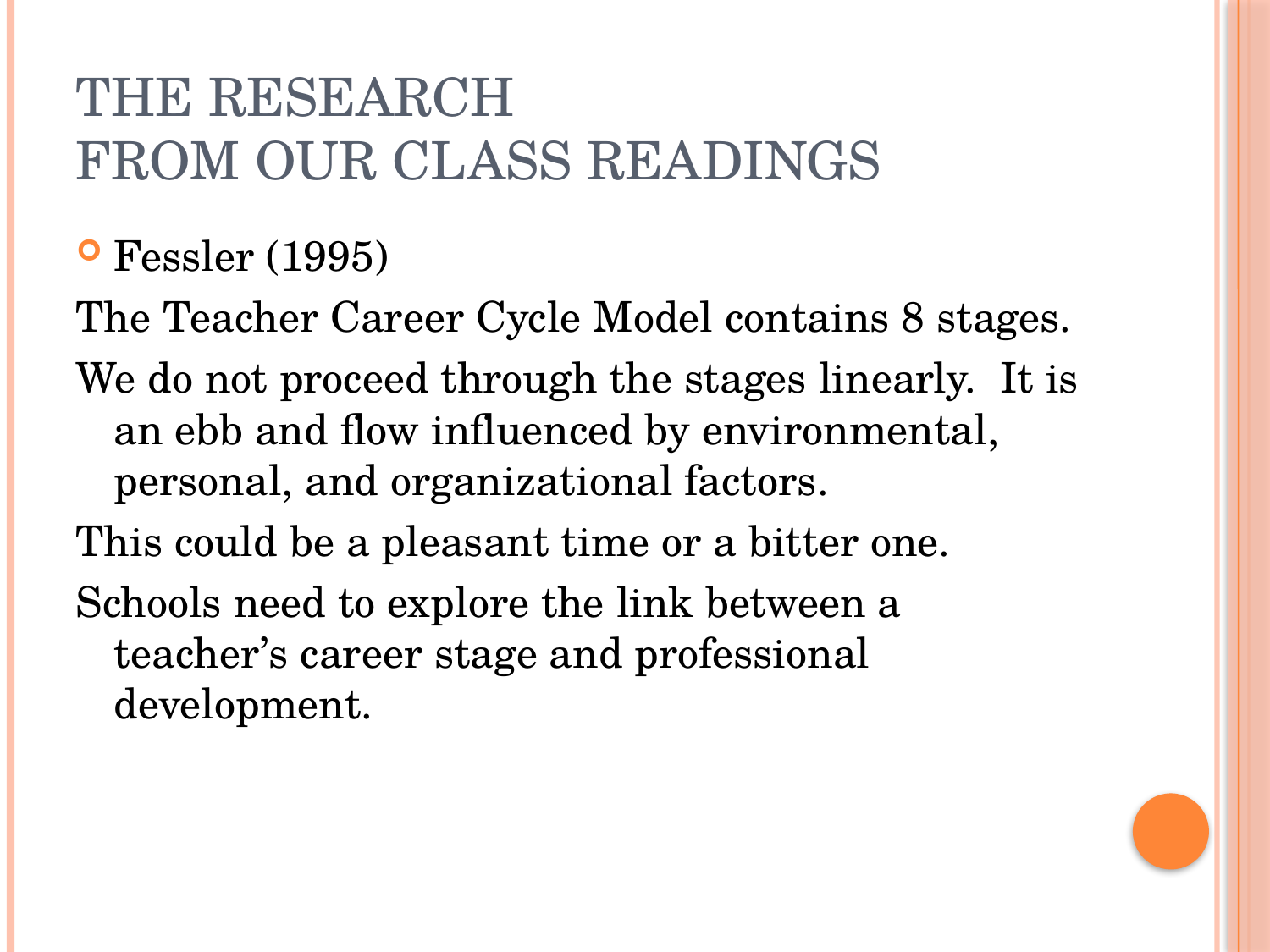

# The research from our class readings
Fessler (1995)
The Teacher Career Cycle Model contains 8 stages.
We do not proceed through the stages linearly.  It is an ebb and flow influenced by environmental, personal, and organizational factors.
This could be a pleasant time or a bitter one.
Schools need to explore the link between a teacher’s career stage and professional development.